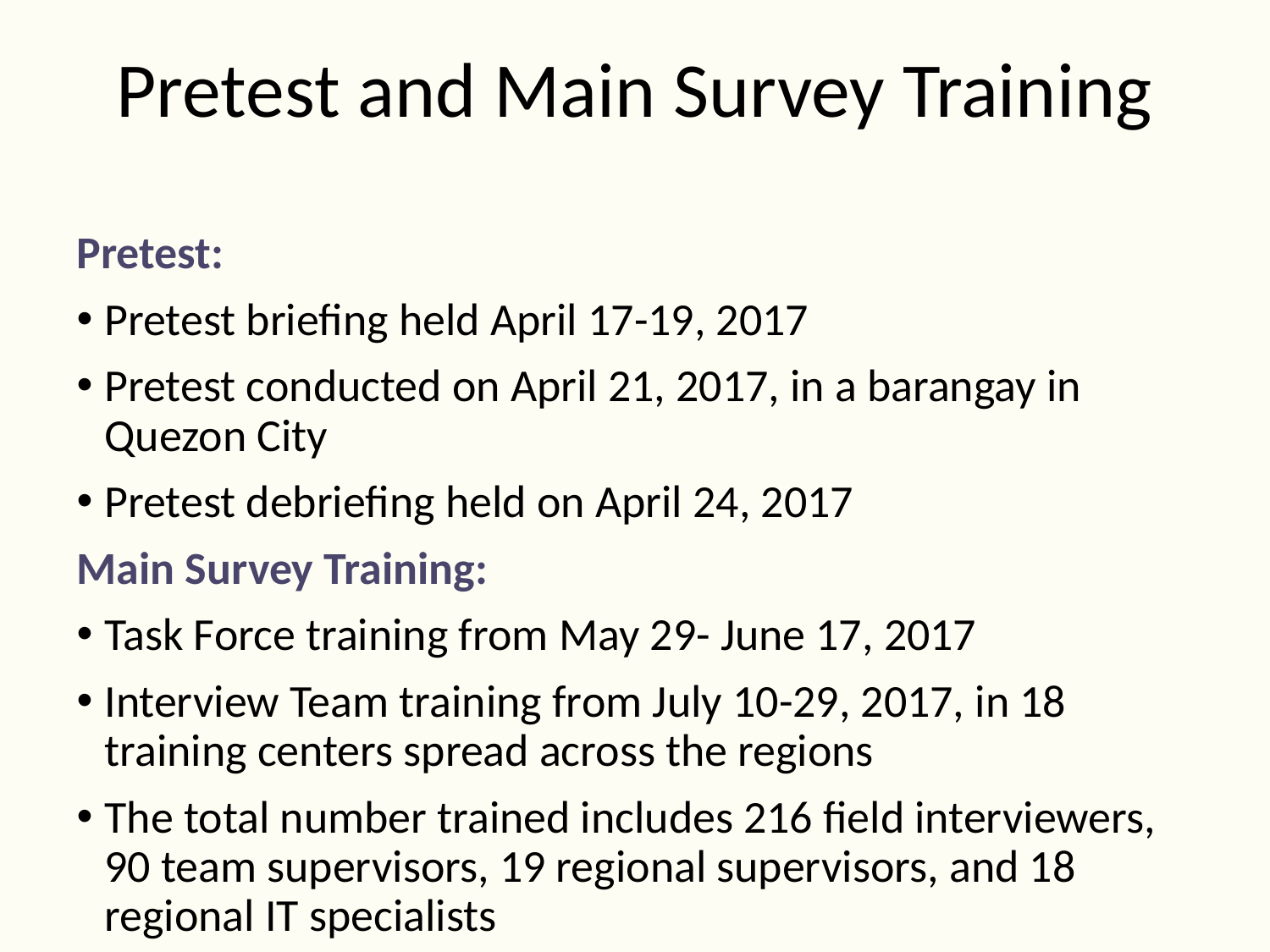

# Pretest and Main Survey Training
Pretest:
Pretest briefing held April 17-19, 2017
Pretest conducted on April 21, 2017, in a barangay in Quezon City
Pretest debriefing held on April 24, 2017
Main Survey Training:
Task Force training from May 29- June 17, 2017
Interview Team training from July 10-29, 2017, in 18 training centers spread across the regions
The total number trained includes 216 field interviewers, 90 team supervisors, 19 regional supervisors, and 18 regional IT specialists